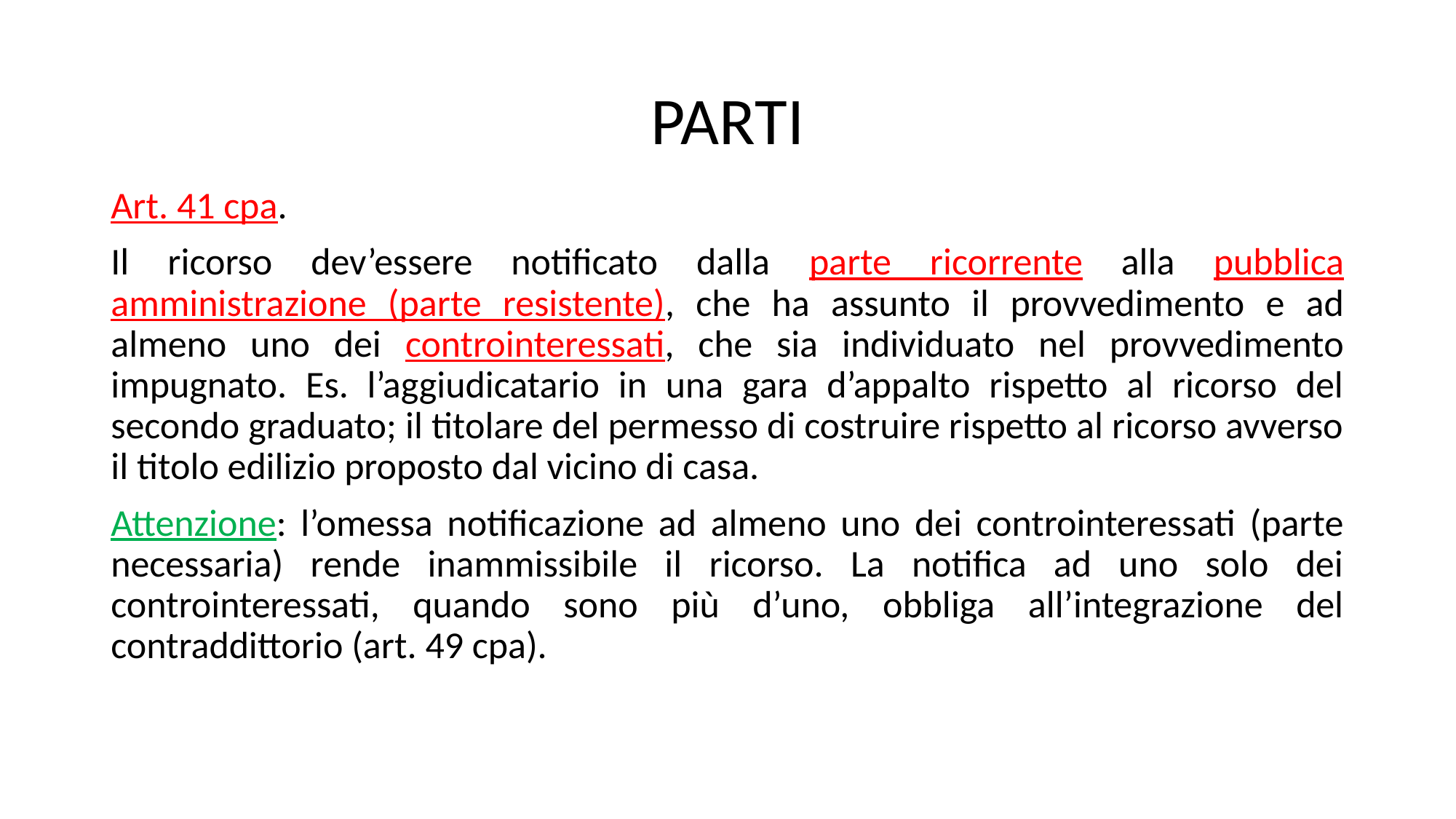

# PARTI
Art. 41 cpa.
Il ricorso dev’essere notificato dalla parte ricorrente alla pubblica amministrazione (parte resistente), che ha assunto il provvedimento e ad almeno uno dei controinteressati, che sia individuato nel provvedimento impugnato. Es. l’aggiudicatario in una gara d’appalto rispetto al ricorso del secondo graduato; il titolare del permesso di costruire rispetto al ricorso avverso il titolo edilizio proposto dal vicino di casa.
Attenzione: l’omessa notificazione ad almeno uno dei controinteressati (parte necessaria) rende inammissibile il ricorso. La notifica ad uno solo dei controinteressati, quando sono più d’uno, obbliga all’integrazione del contraddittorio (art. 49 cpa).